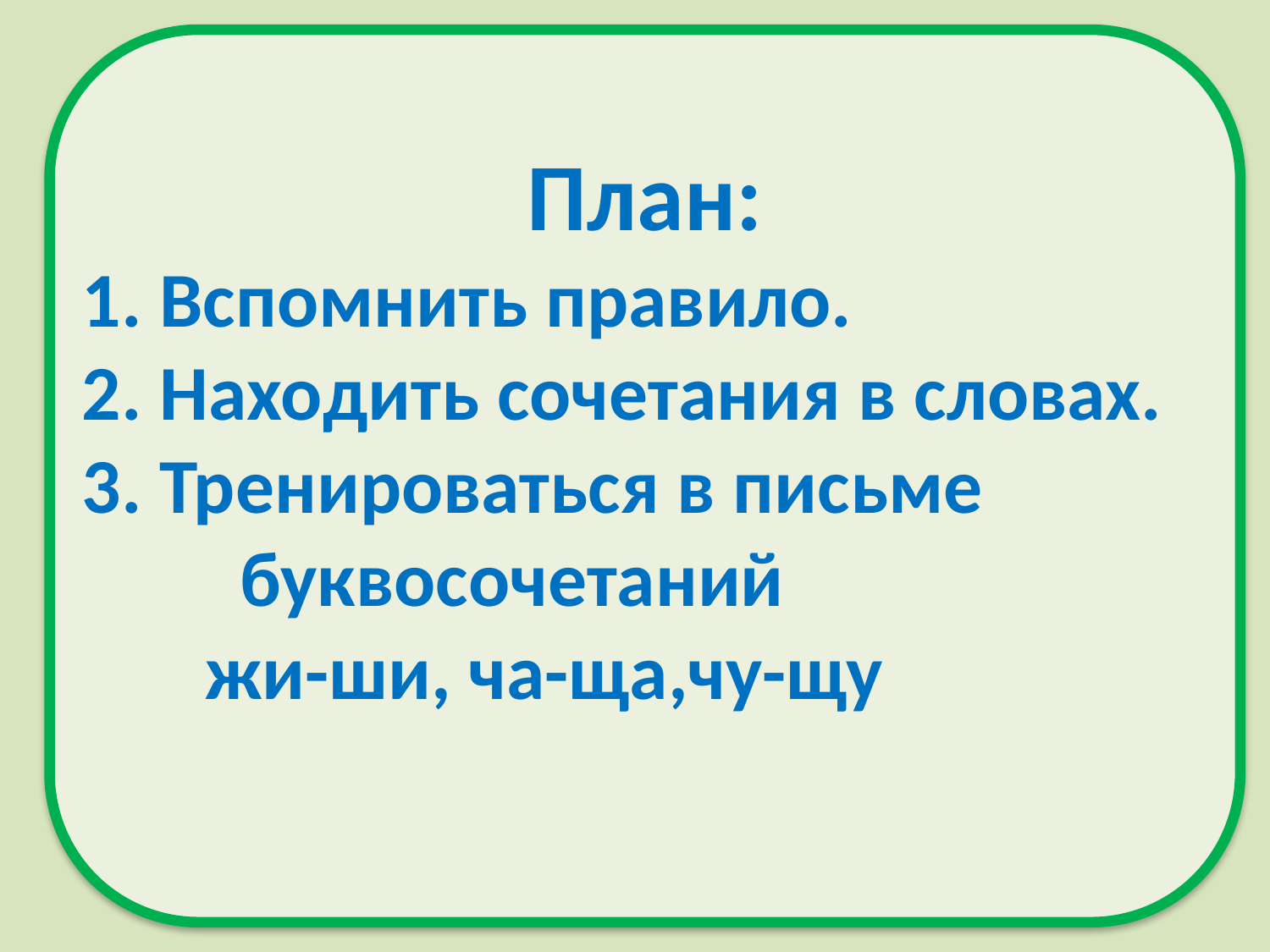

#
План:
1. Вспомнить правило.
2. Находить сочетания в словах.
3. Тренироваться в письме
         буквосочетаний
       жи-ши, ча-ща,чу-щу